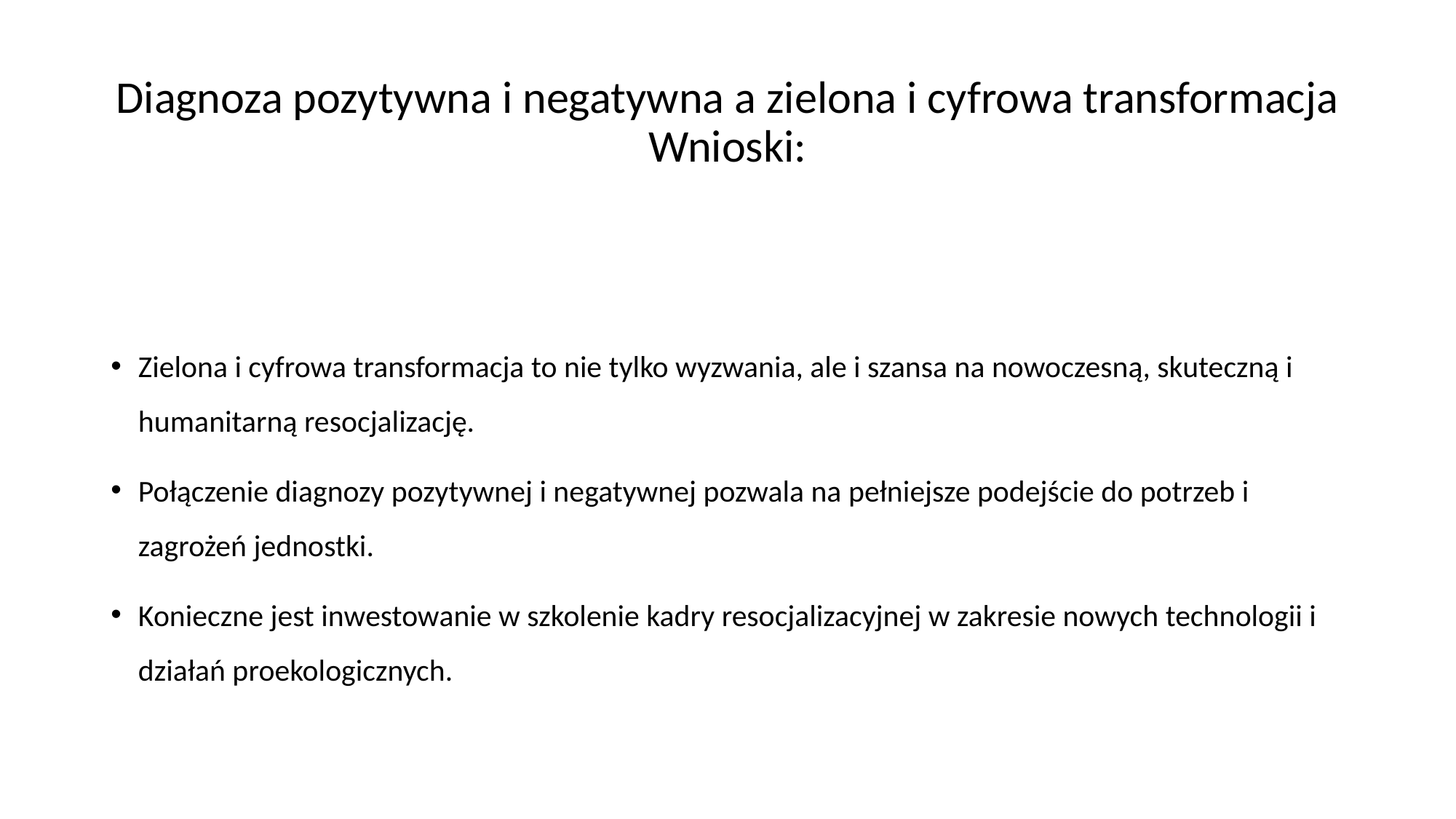

# Diagnoza pozytywna i negatywna a zielona i cyfrowa transformacja Wnioski:
Zielona i cyfrowa transformacja to nie tylko wyzwania, ale i szansa na nowoczesną, skuteczną i humanitarną resocjalizację.
Połączenie diagnozy pozytywnej i negatywnej pozwala na pełniejsze podejście do potrzeb i zagrożeń jednostki.
Konieczne jest inwestowanie w szkolenie kadry resocjalizacyjnej w zakresie nowych technologii i działań proekologicznych.